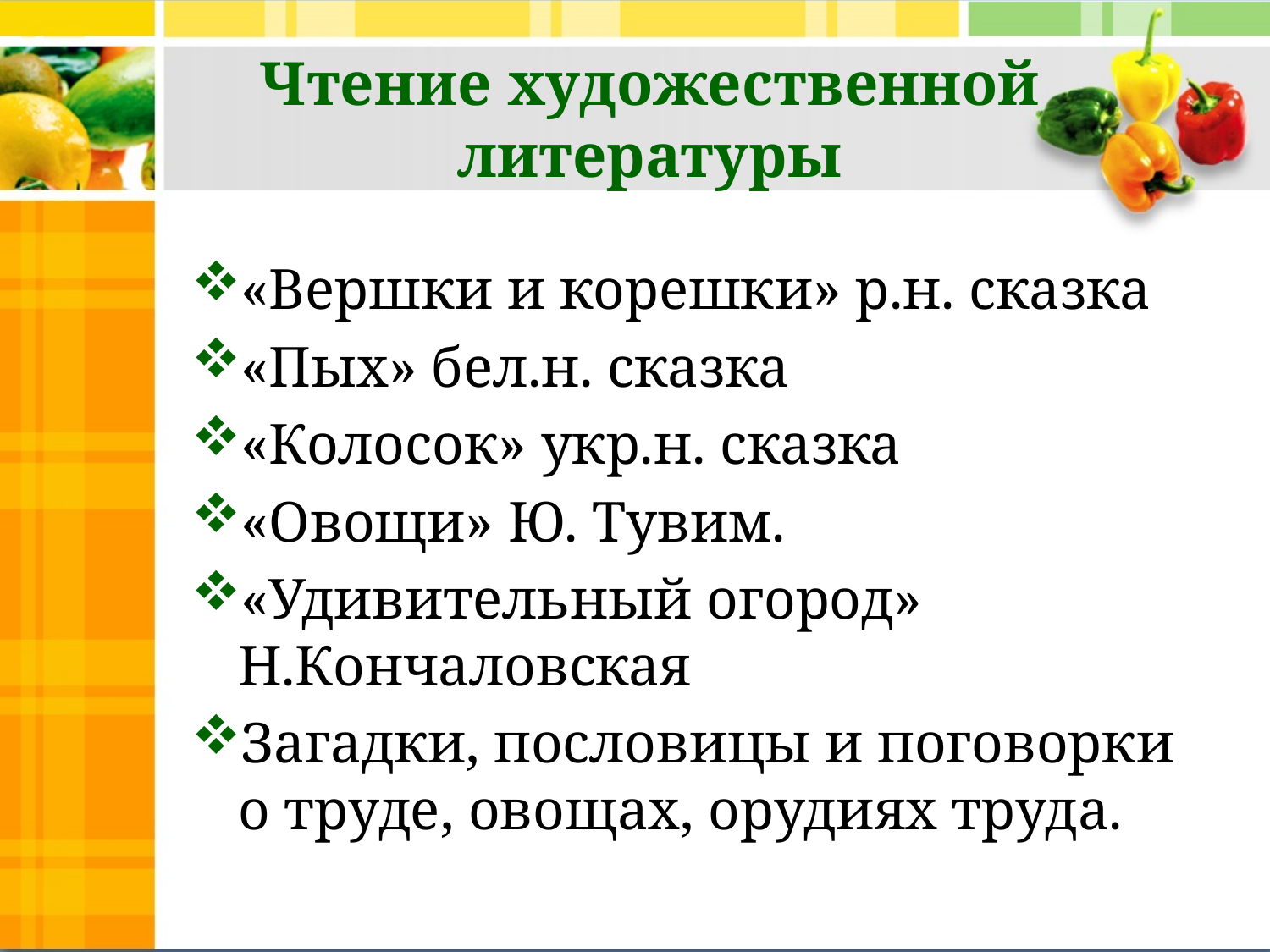

# Чтение художественной литературы
«Вершки и корешки» р.н. сказка
«Пых» бел.н. сказка
«Колосок» укр.н. сказка
«Овощи» Ю. Тувим.
«Удивительный огород» Н.Кончаловская
Загадки, пословицы и поговорки  о труде, овощах, орудиях труда.